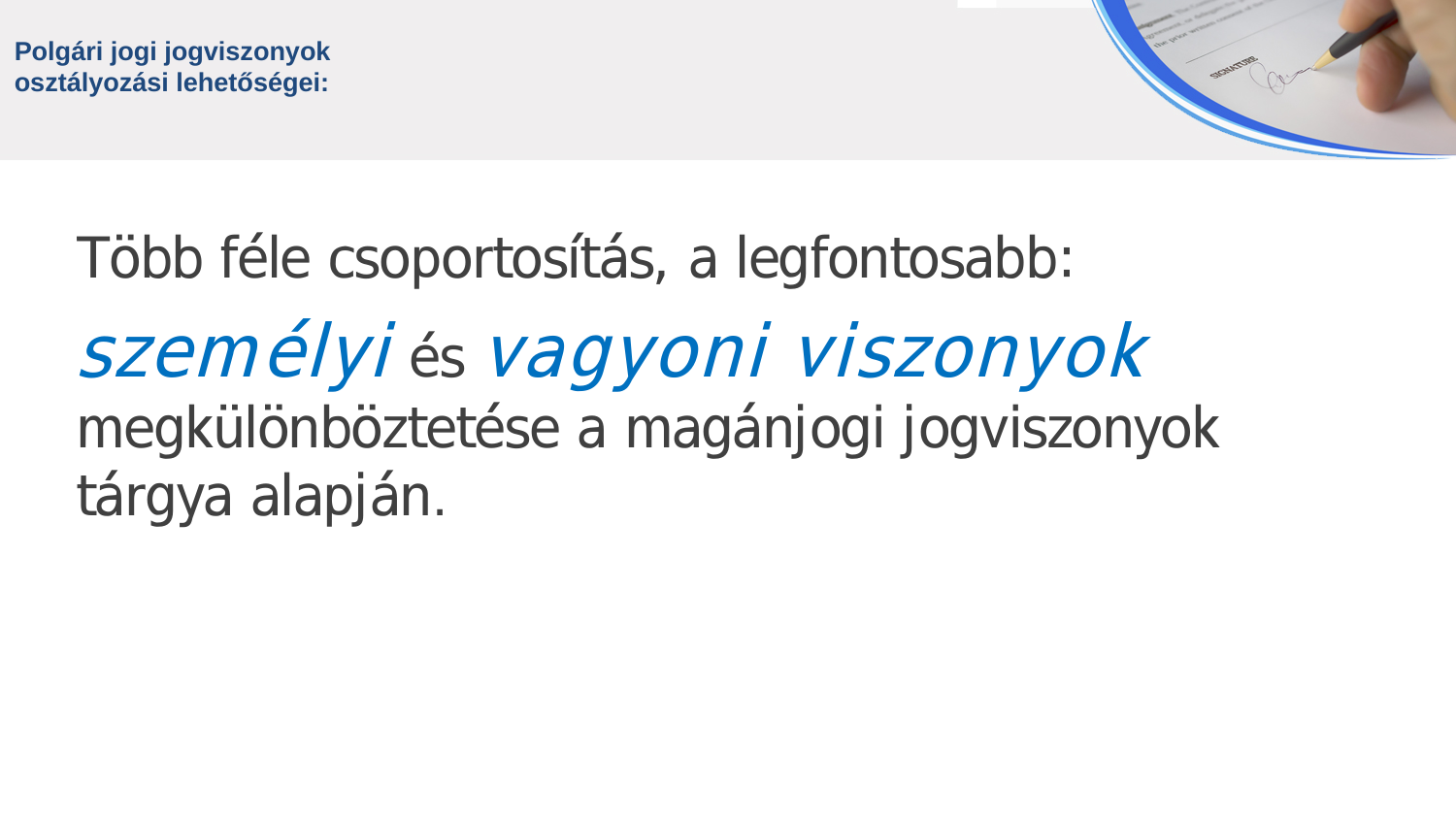

Polgári jogi jogviszonyok
osztályozási lehetőségei:
Több féle csoportosítás, a legfontosabb:
személyi és vagyoni viszonyok
megkülönböztetése a magánjogi jogviszonyok
tárgya alapján.